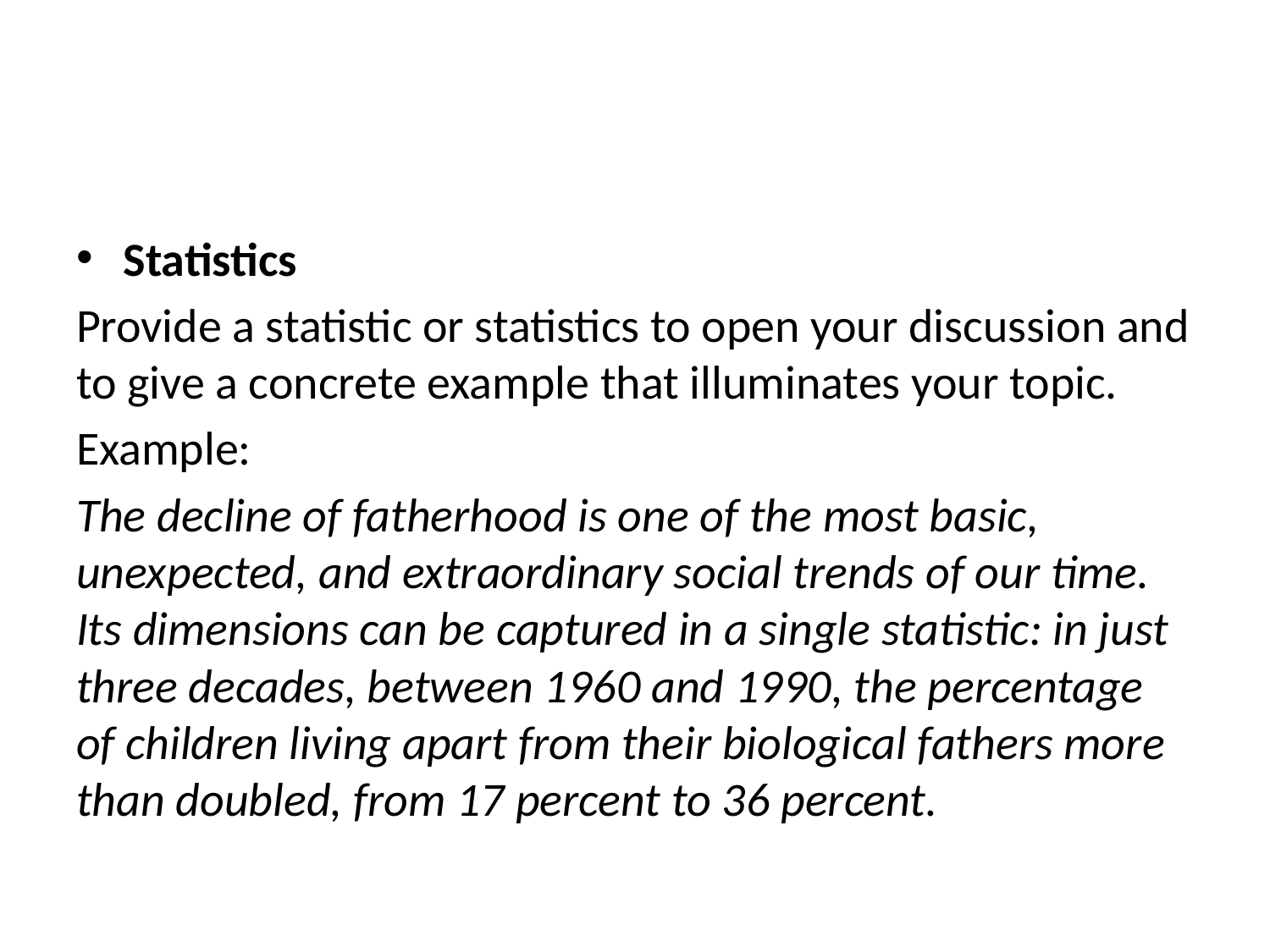

#
Statistics
Provide a statistic or statistics to open your discussion and to give a concrete example that illuminates your topic.
Example:
The decline of fatherhood is one of the most basic, unexpected, and extraordinary social trends of our time. Its dimensions can be captured in a single statistic: in just three decades, between 1960 and 1990, the percentage of children living apart from their biological fathers more than doubled, from 17 percent to 36 percent.